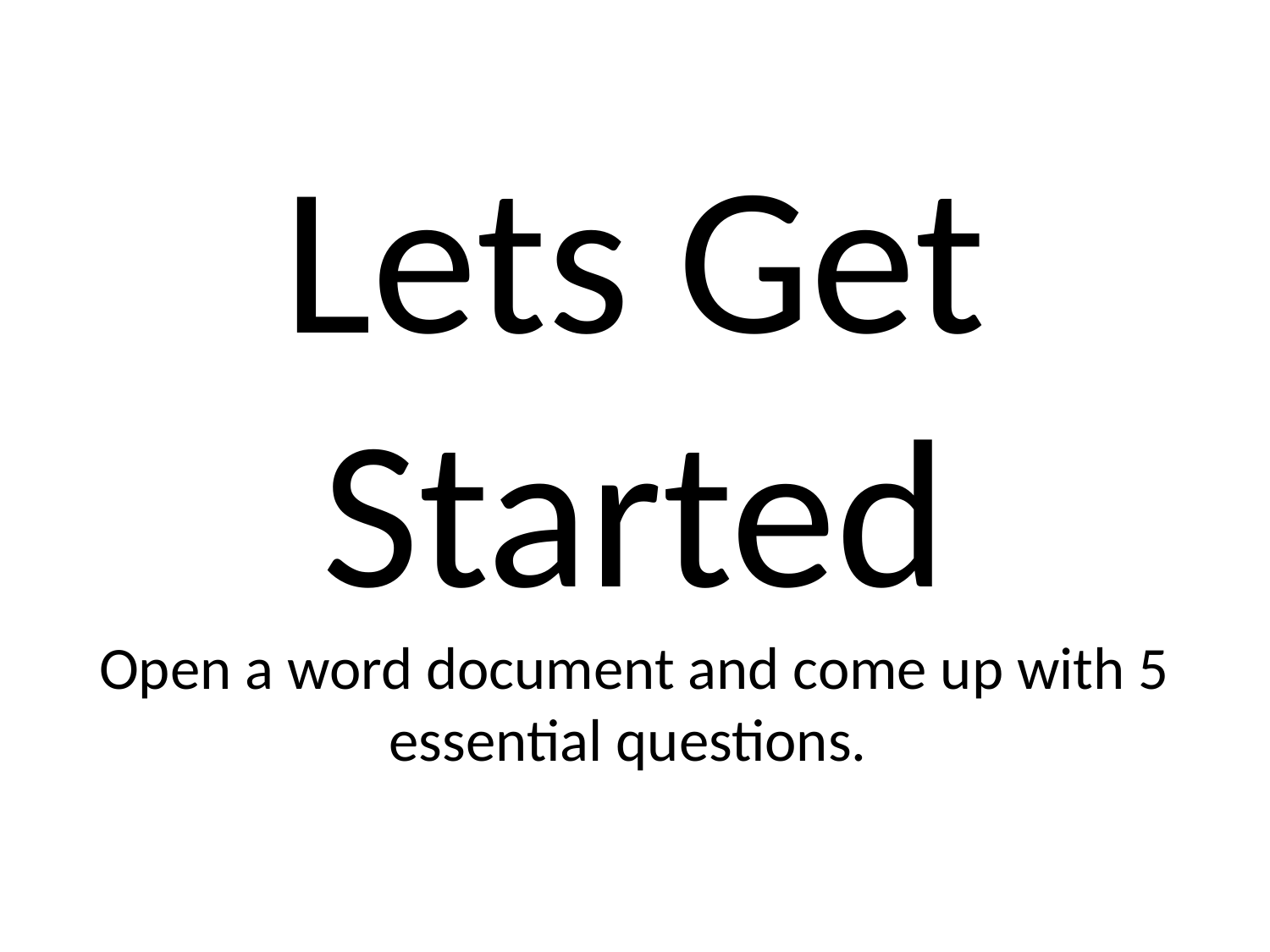

# Lets Get Started Open a word document and come up with 5 essential questions.